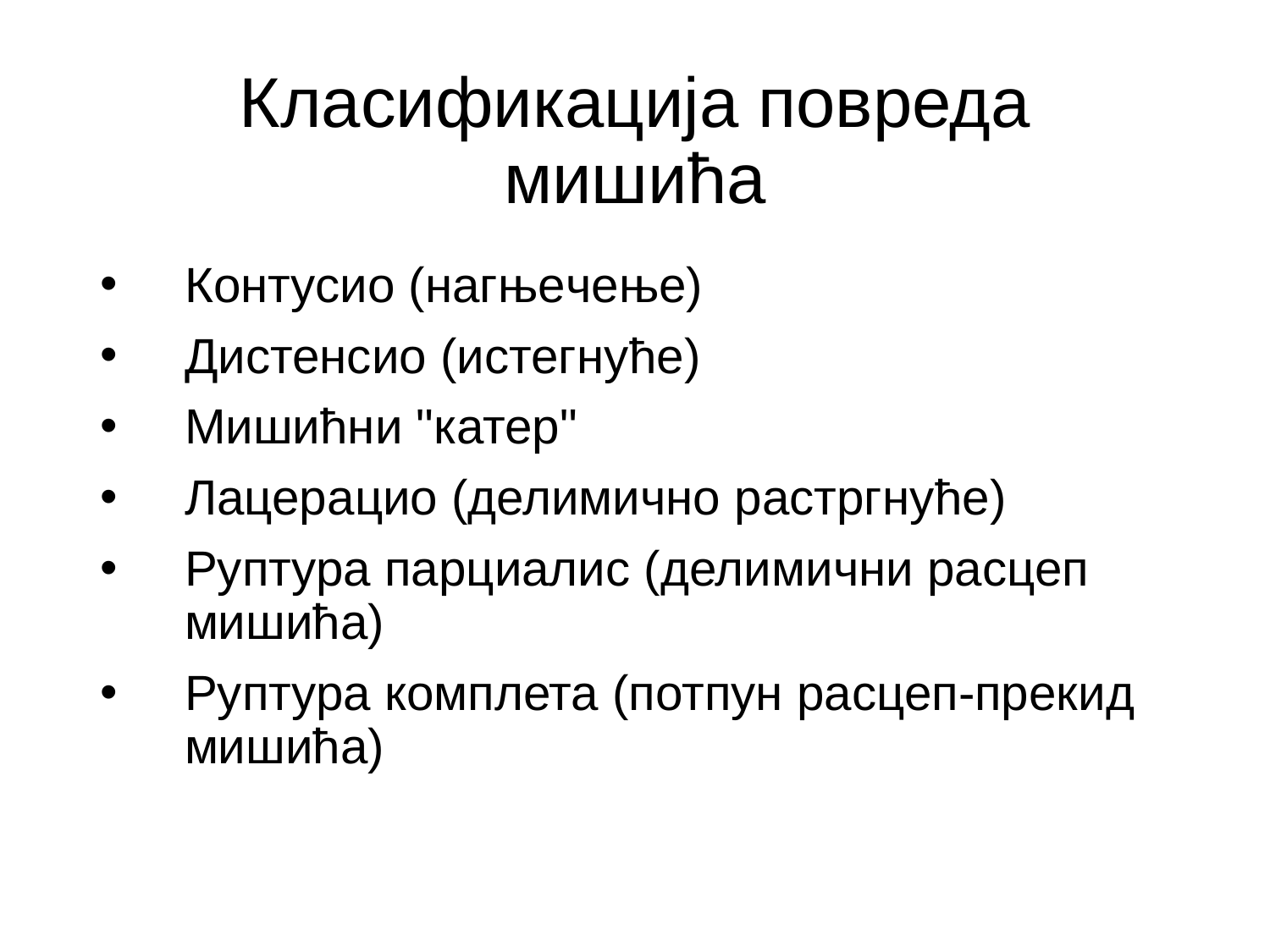

# Класификација повреда мишића
Контусио (нагњечење)
Дистенсио (истегнуће)
Мишићни "катер"
Лацерацио (делимично растргнуће)
Руптура парциалис (делимични расцеп мишића)
Руптура комплета (потпун расцеп-прекид мишића)